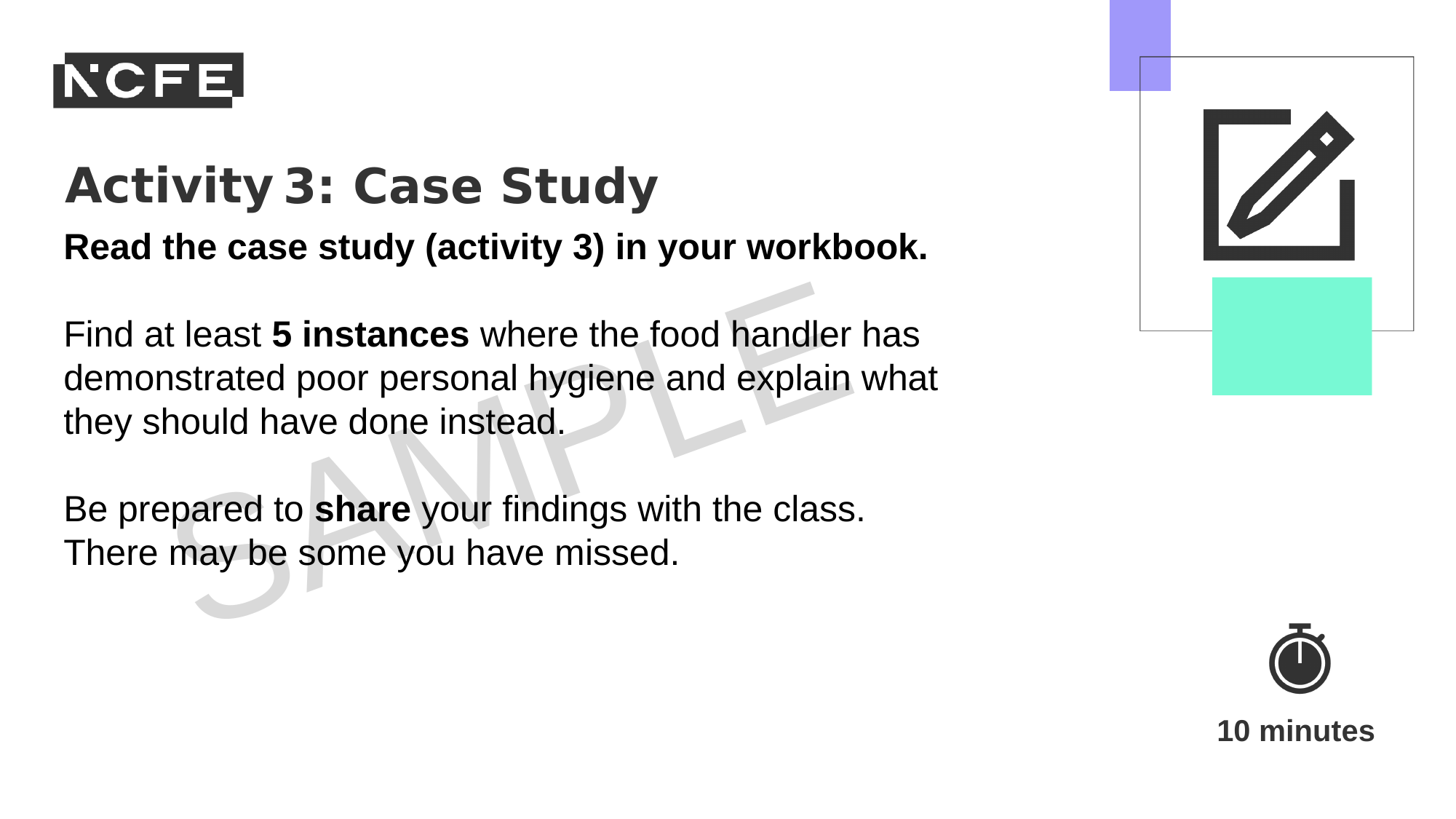

3: Case Study
Read the case study (activity 3) in your workbook.

Find at least 5 instances where the food handler has demonstrated poor personal hygiene and explain what they should have done instead.

Be prepared to share your findings with the class.
There may be some you have missed.
10 minutes